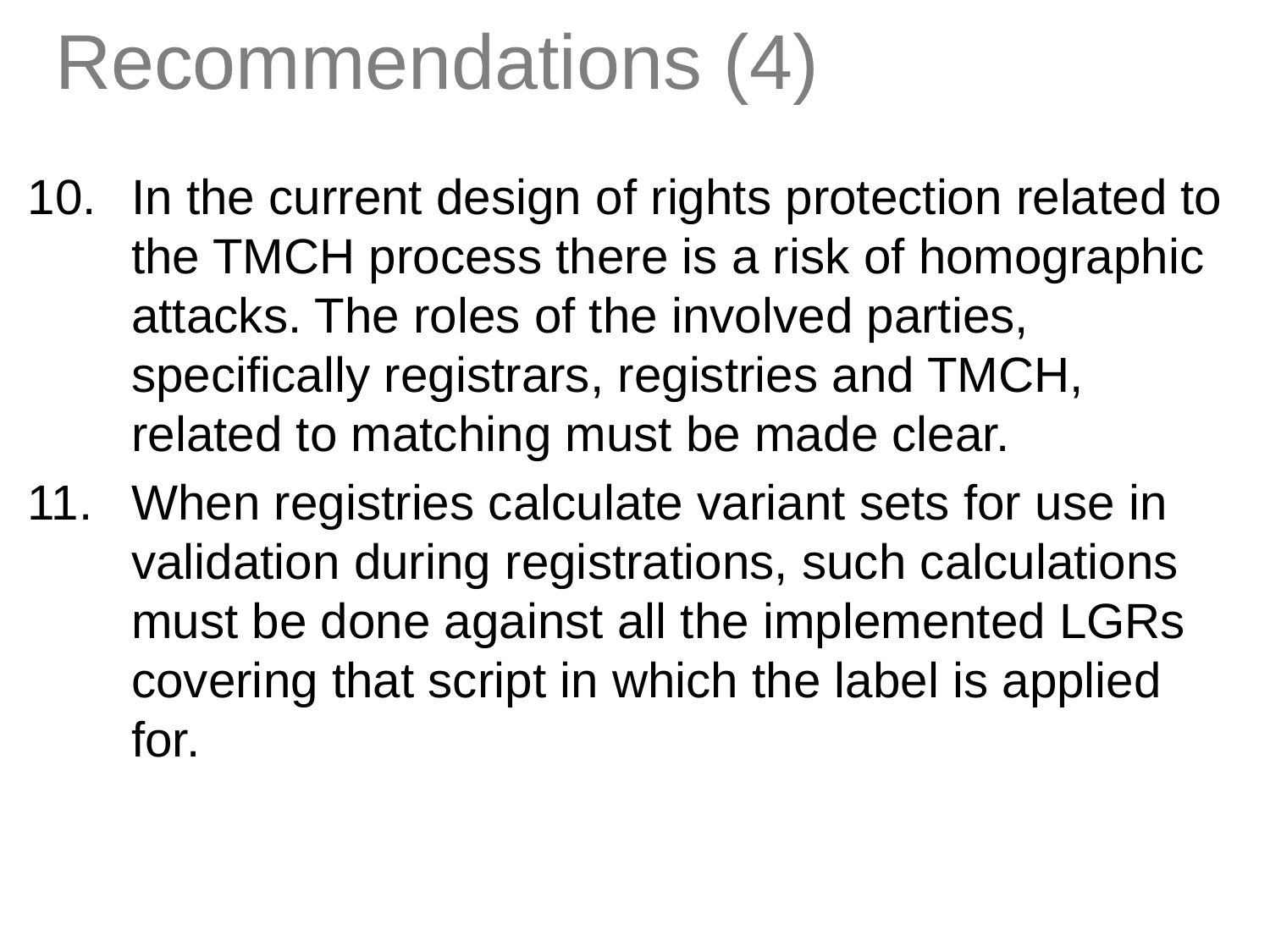

# Recommendations (4)
In the current design of rights protection related to the TMCH process there is a risk of homographic attacks. The roles of the involved parties, specifically registrars, registries and TMCH, related to matching must be made clear.
When registries calculate variant sets for use in validation during registrations, such calculations must be done against all the implemented LGRs covering that script in which the label is applied for.

34